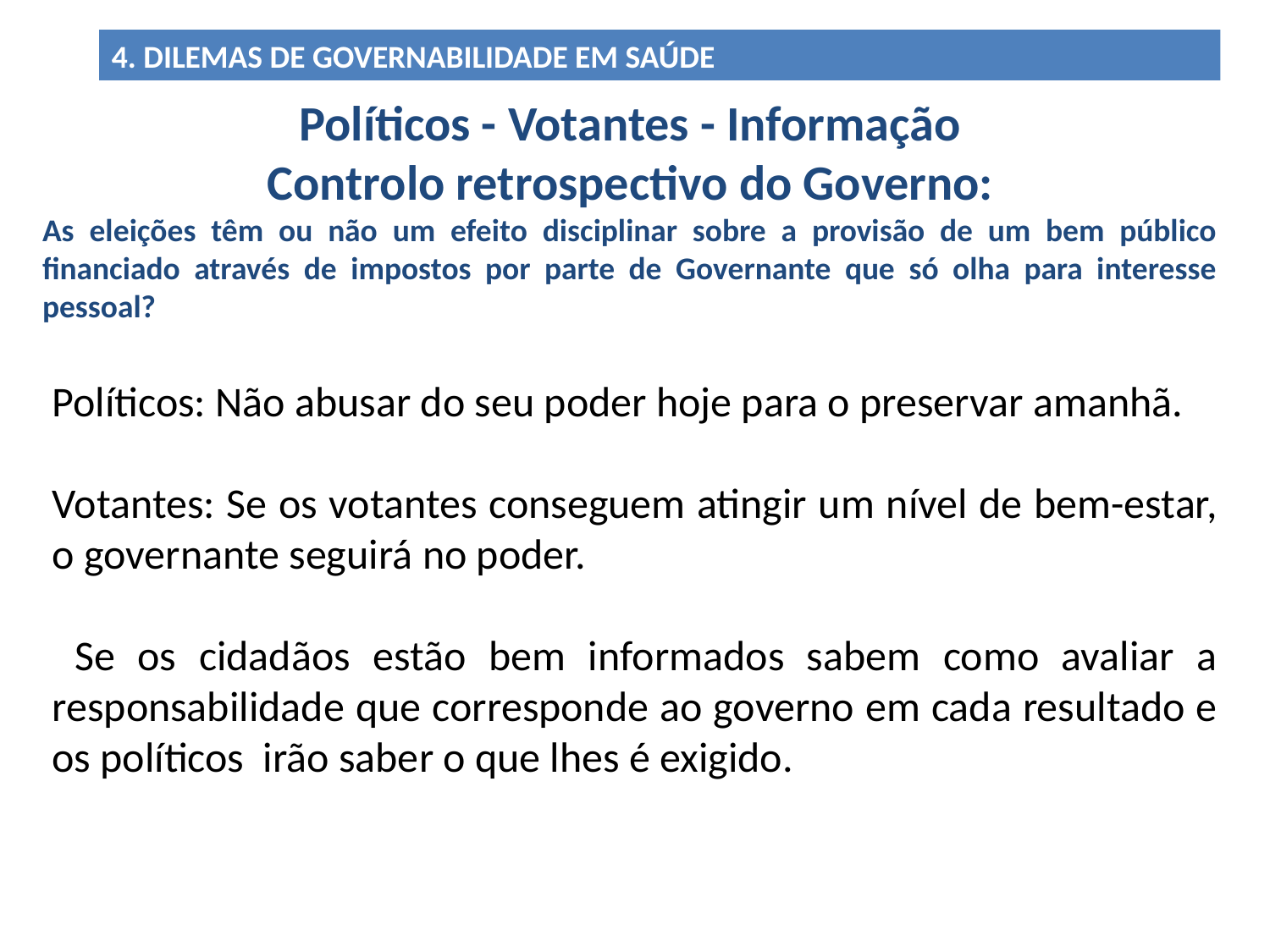

4. DILEMAS DE GOVERNABILIDADE EM SAÚDE

Políticos - Votantes - Informação
Controlo retrospectivo do Governo:
As eleições têm ou não um efeito disciplinar sobre a provisão de um bem público financiado através de impostos por parte de Governante que só olha para interesse pessoal?

Políticos: Não abusar do seu poder hoje para o preservar amanhã.

Votantes: Se os votantes conseguem atingir um nível de bem-estar, o governante seguirá no poder.

 Se os cidadãos estão bem informados sabem como avaliar a responsabilidade que corresponde ao governo em cada resultado e os políticos  irão saber o que lhes é exigido.